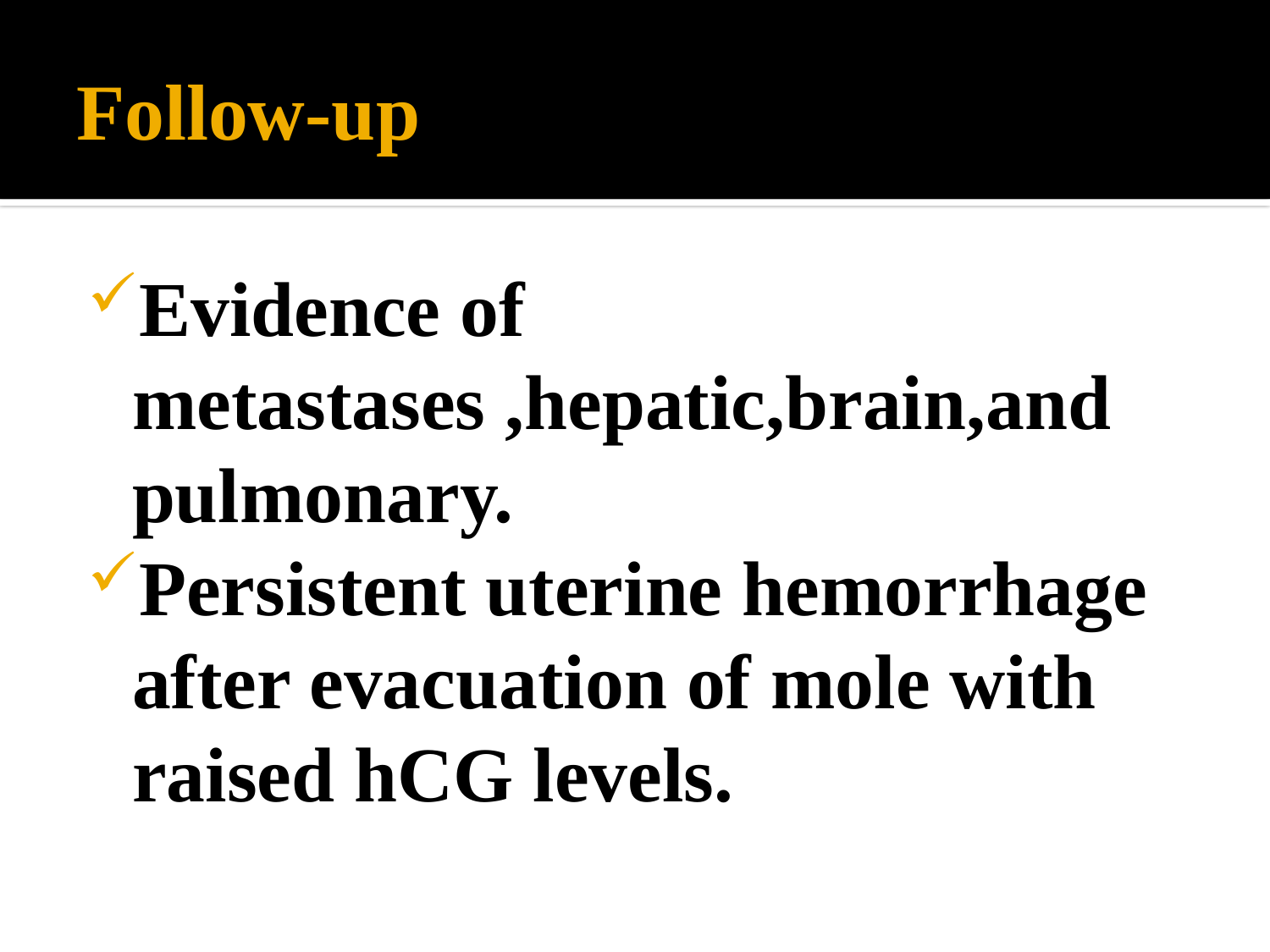

# Follow-up
Evidence of metastases ,hepatic,brain,and pulmonary.
Persistent uterine hemorrhage after evacuation of mole with raised hCG levels.